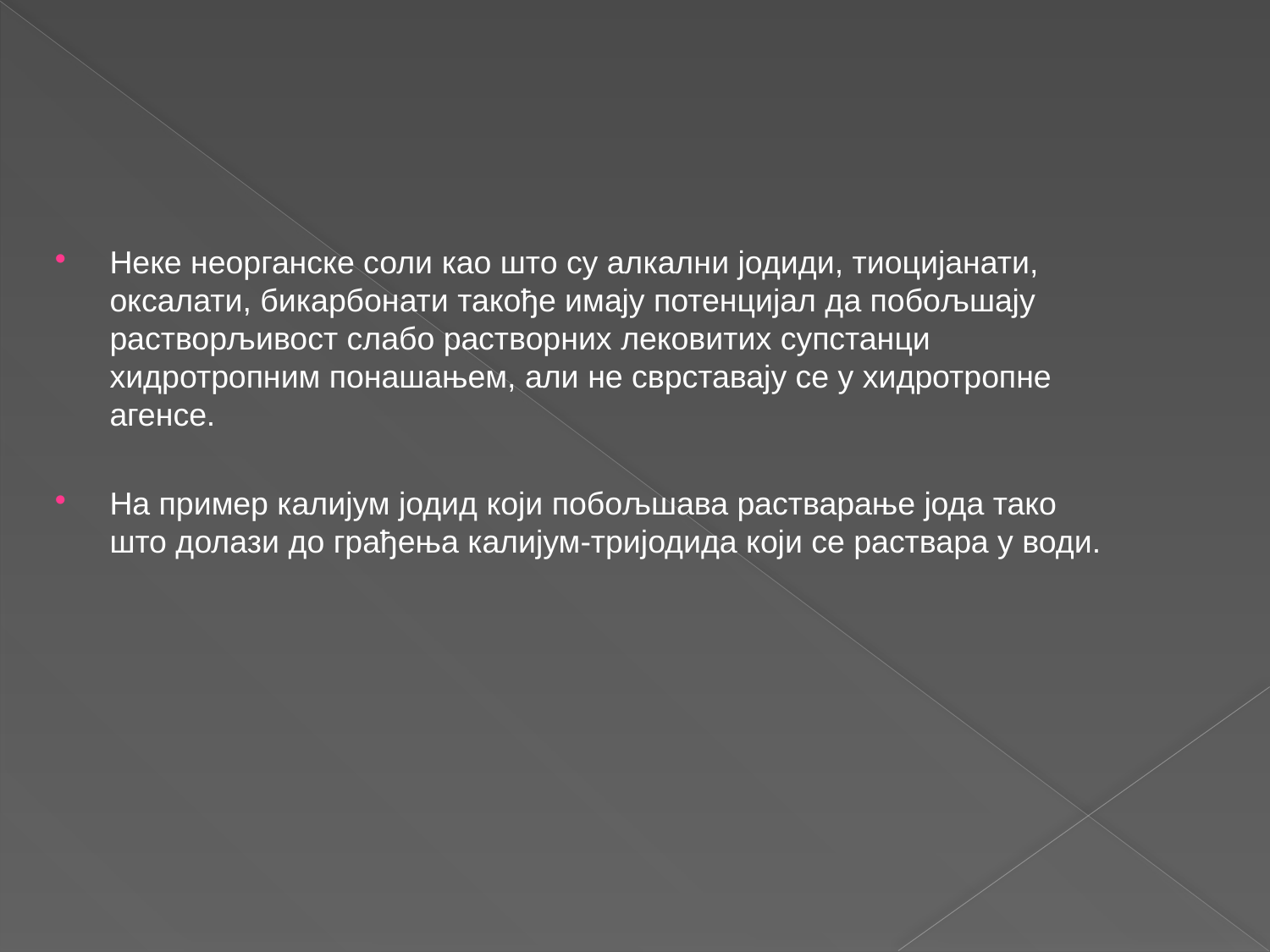

Неке неорганске соли као што су алкални јодиди, тиоцијанати, оксалати, бикарбонати такође имају потенцијал да побољшају растворљивост слабо растворних лековитих супстанци хидротропним понашањем, али не сврставају се у хидротропне агенсе.

На пример калијум јодид који побољшава растварање јода тако што долази до грађења калијум-тријодида који се раствара у води.